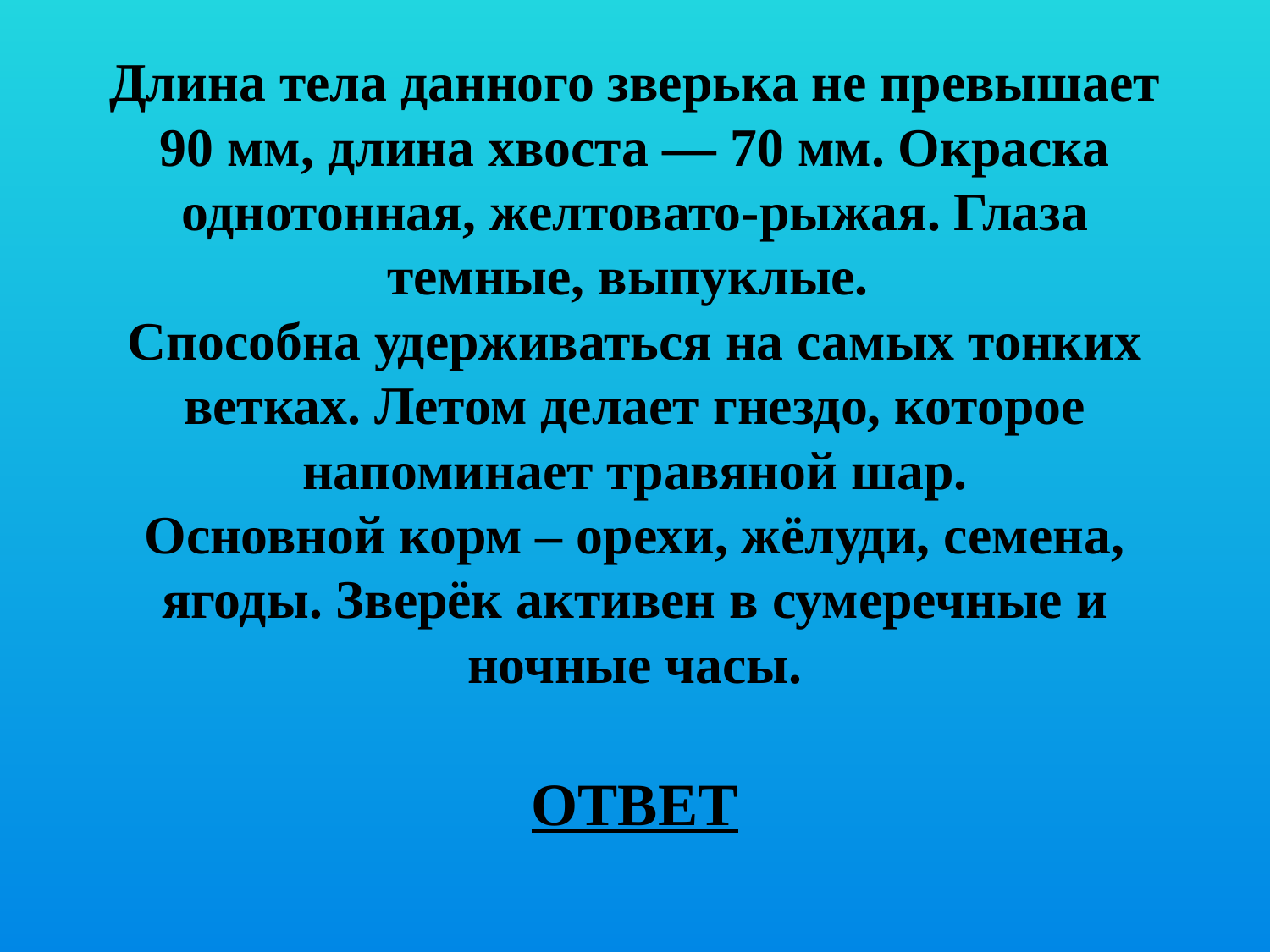

# Длина тела данного зверька не превышает 90 мм, длина хвоста — 70 мм. Окраска однотонная, желтовато-рыжая. Глаза темные, выпуклые. Способна удерживаться на самых тонких ветках. Летом делает гнездо, которое напоминает травяной шар. Основной корм – орехи, жёлуди, семена, ягоды. Зверёк активен в сумеречные и ночные часы. ОТВЕТ